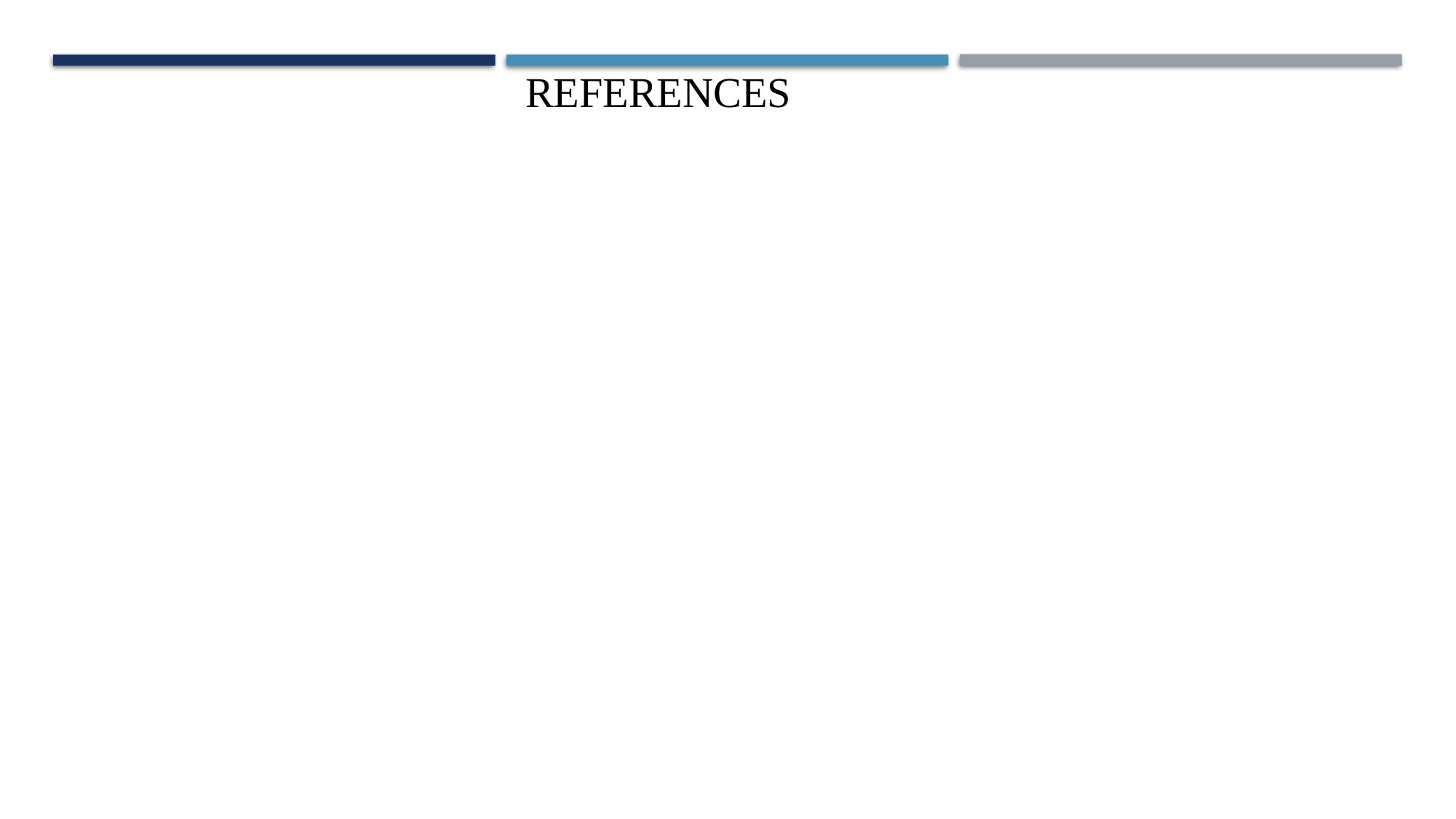

REFERENCES
Jayakumar, U. M. (2008). Can higher education meet the needs of an increasingly diverse and global society? Campus 	diversity and cross-	cultural workforce competencies. Harvard Educational Review, 78(4), 615.
Kang, S., Youn, G., & Stilwell, W. E. (2014). College students' life experiences in Korea and in the U.S. College 	Student Journal, 48(1), 114.
Lin, S., & Scherz, S. D. (2014). Challenges facing Asian international graduate students in the US: Pedagogical 	considerations in higher 	education. Journal of International Students, 4(1), 16-33. https://jistudents.org/
Magogwe, J. M., & Ketsitlile, L. E. (2015). Pre-service teachers' preparedness for teaching multicultural 	students. Journal for Multicultural Education, 9(4), 276-288. http://dx.doi.org/10.1108/JME-11-2014-0040
Nieto, S. (2000). Affirming diversity: The socio-political context of multicultural education. (3rd ed.). New York, NY: 	Longman
Stornaiuolo, A., & LeBlanc, R. J. (2014). Local literacies, global scales: The labor of global connectivity. Journal of 	Adolescent & Adult Literacy, 58(3), 192-196. http://dx.doi.org/10.1002/jaal.348.